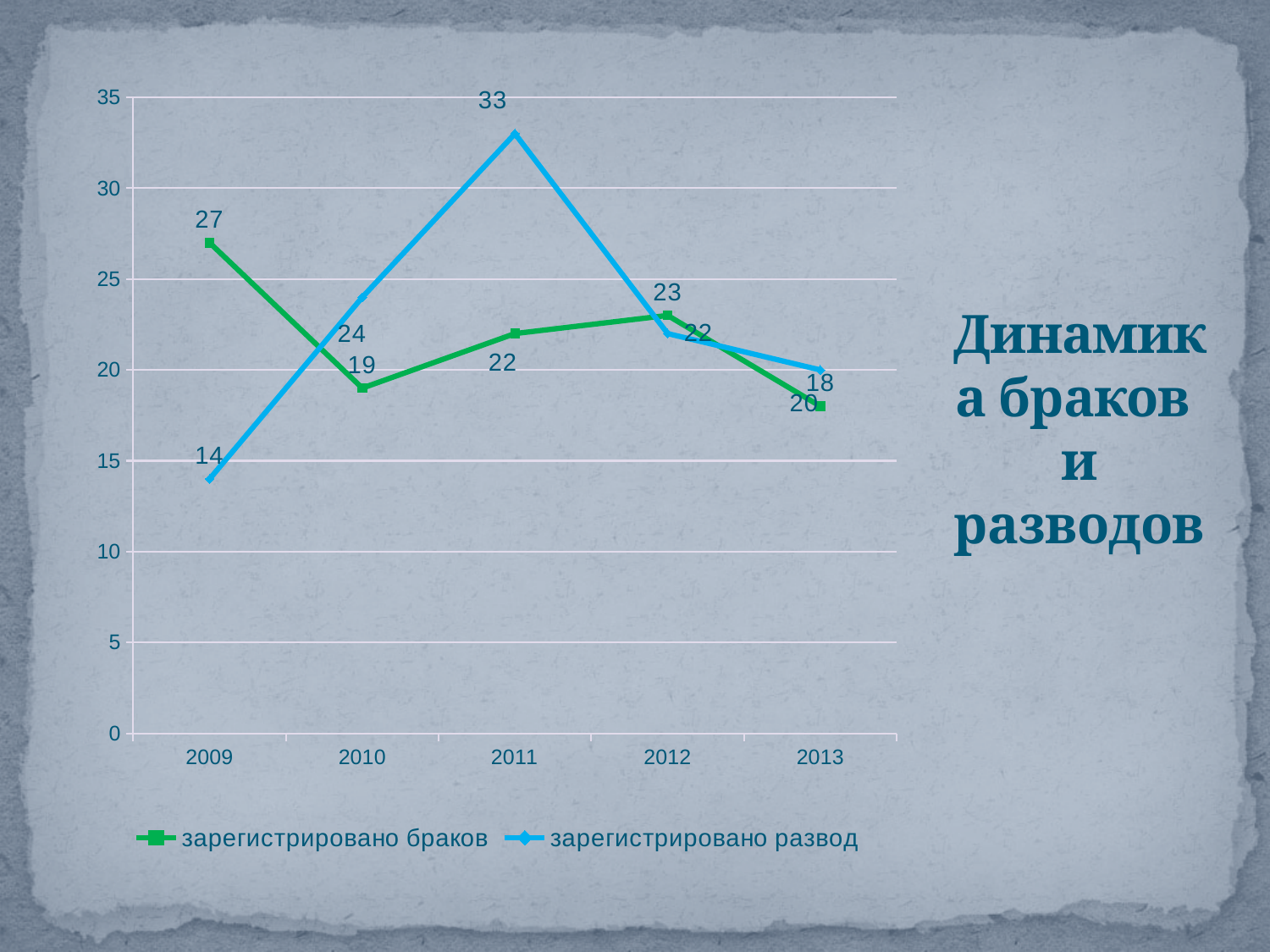

### Chart

| Category | зарегистрировано браков | зарегистрировано развод |
|---|---|---|
| 2009 | 27.0 | 14.0 |
| 2010 | 19.0 | 24.0 |
| 2011 | 22.0 | 33.0 |
| 2012 | 23.0 | 22.0 |
| 2013 | 18.0 | 20.0 |
# Динамика браков
и разводов